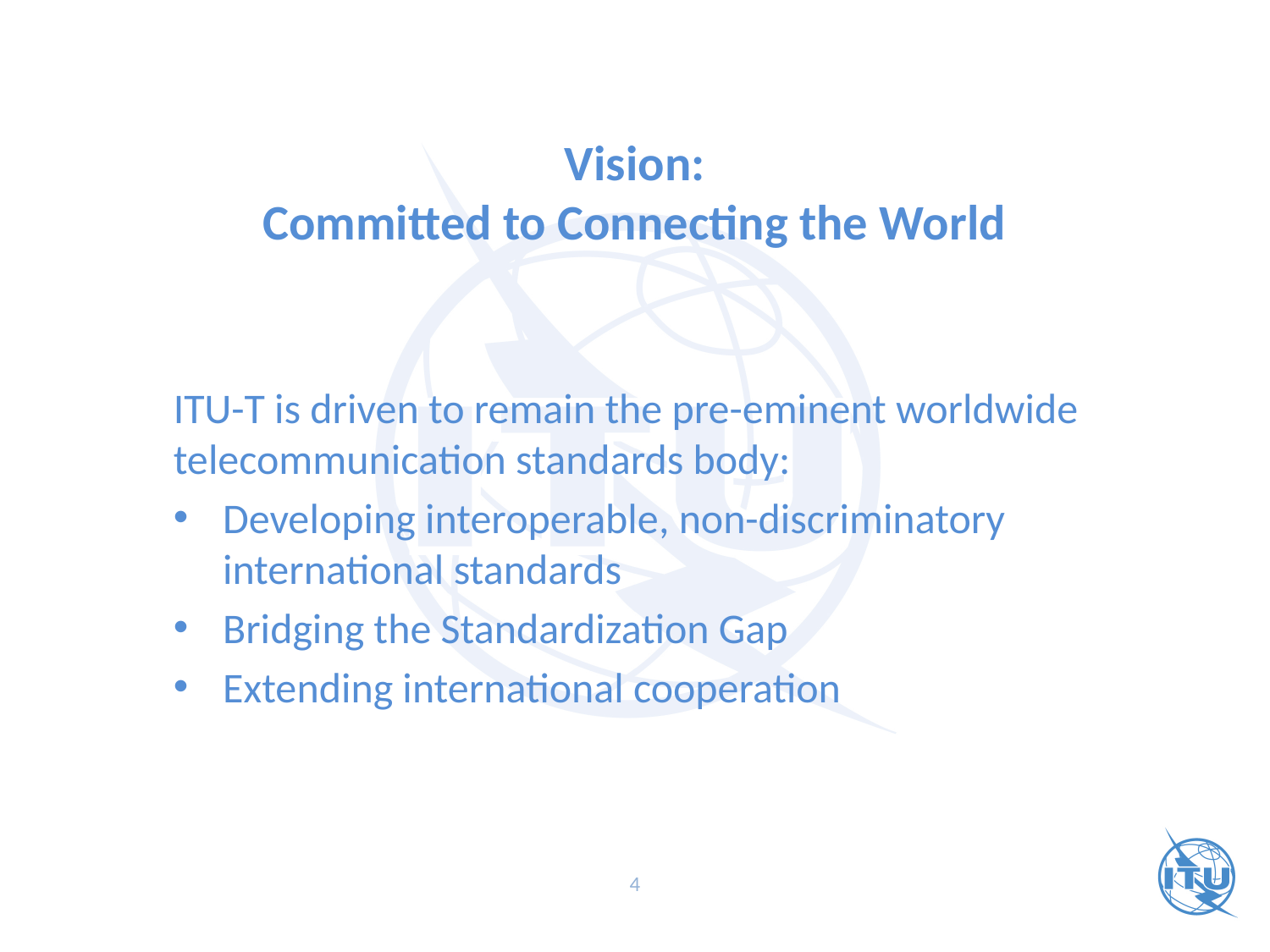

# Vision: Committed to Connecting the World
ITU-T is driven to remain the pre-eminent worldwide telecommunication standards body:
Developing interoperable, non-discriminatory
international standards
Bridging the Standardization Gap
Extending international cooperation
4